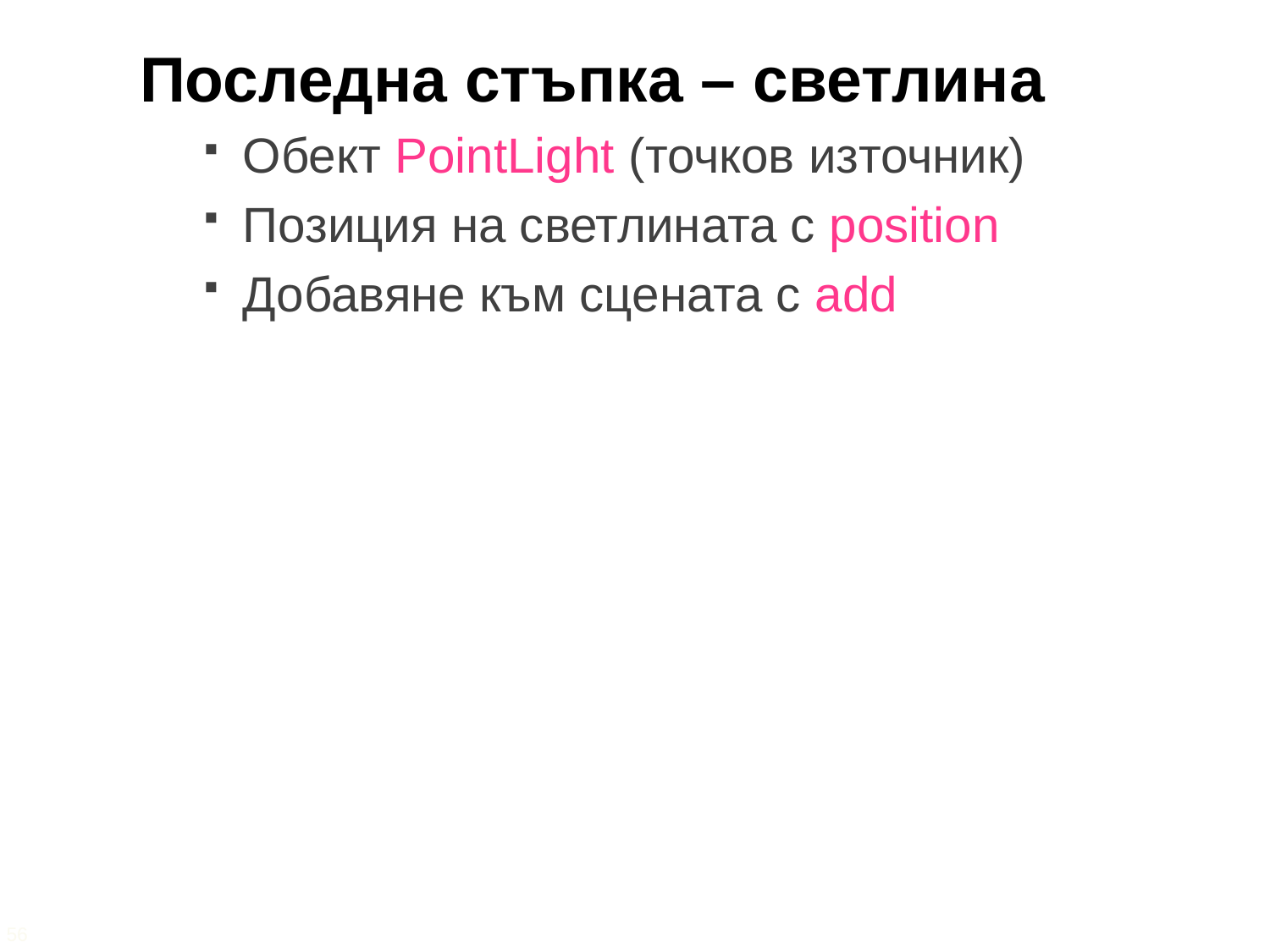

Последна стъпка – светлина
Обект PointLight (точков източник)
Позиция на светлината с position
Добавяне към сцената с add